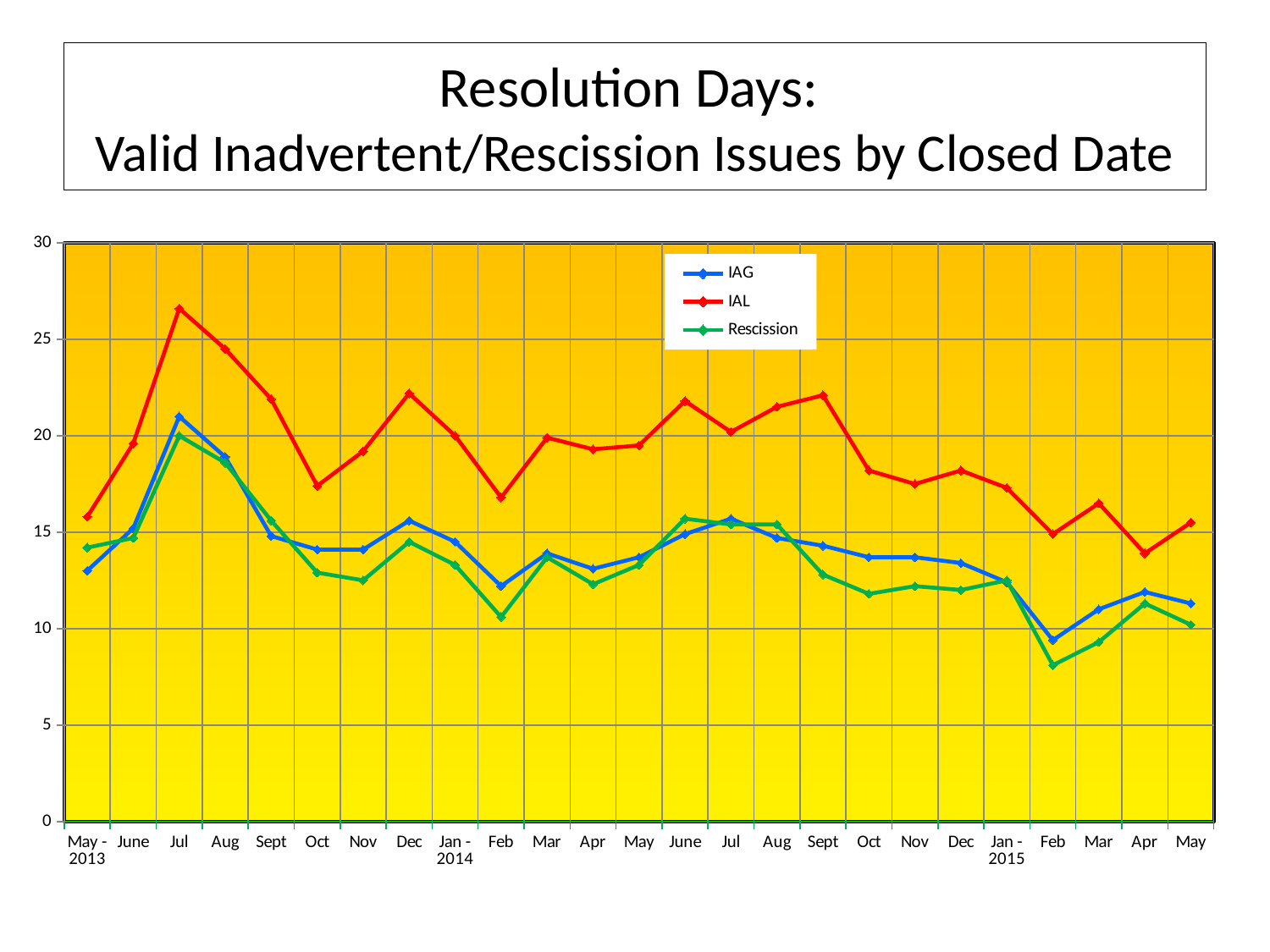

# Resolution Days: Valid Inadvertent/Rescission Issues by Closed Date

### Chart

| Category | IAG | IAL | Rescission |
|---|---|---|---|
| May - 2013 | 13.0 | 15.8 | 14.2 |
| June | 15.2 | 19.6 | 14.7 |
| Jul | 21.0 | 26.6 | 20.0 |
| Aug | 18.9 | 24.5 | 18.6 |
| Sept | 14.8 | 21.9 | 15.6 |
| Oct | 14.1 | 17.4 | 12.9 |
| Nov | 14.1 | 19.2 | 12.5 |
| Dec | 15.6 | 22.2 | 14.5 |
| Jan - 2014 | 14.5 | 20.0 | 13.3 |
| Feb | 12.2 | 16.8 | 10.6 |
| Mar | 13.9 | 19.9 | 13.7 |
| Apr | 13.1 | 19.3 | 12.3 |
| May | 13.7 | 19.5 | 13.3 |
| June | 14.9 | 21.8 | 15.7 |
| Jul | 15.7 | 20.2 | 15.4 |
| Aug | 14.7 | 21.5 | 15.4 |
| Sept | 14.3 | 22.1 | 12.8 |
| Oct | 13.7 | 18.2 | 11.8 |
| Nov | 13.7 | 17.5 | 12.2 |
| Dec | 13.4 | 18.2 | 12.0 |
| Jan - 2015 | 12.4 | 17.3 | 12.5 |
| Feb | 9.4 | 14.9 | 8.1 |
| Mar | 11.0 | 16.5 | 9.3 |
| Apr | 11.9 | 13.9 | 11.3 |
| May | 11.3 | 15.5 | 10.2 |